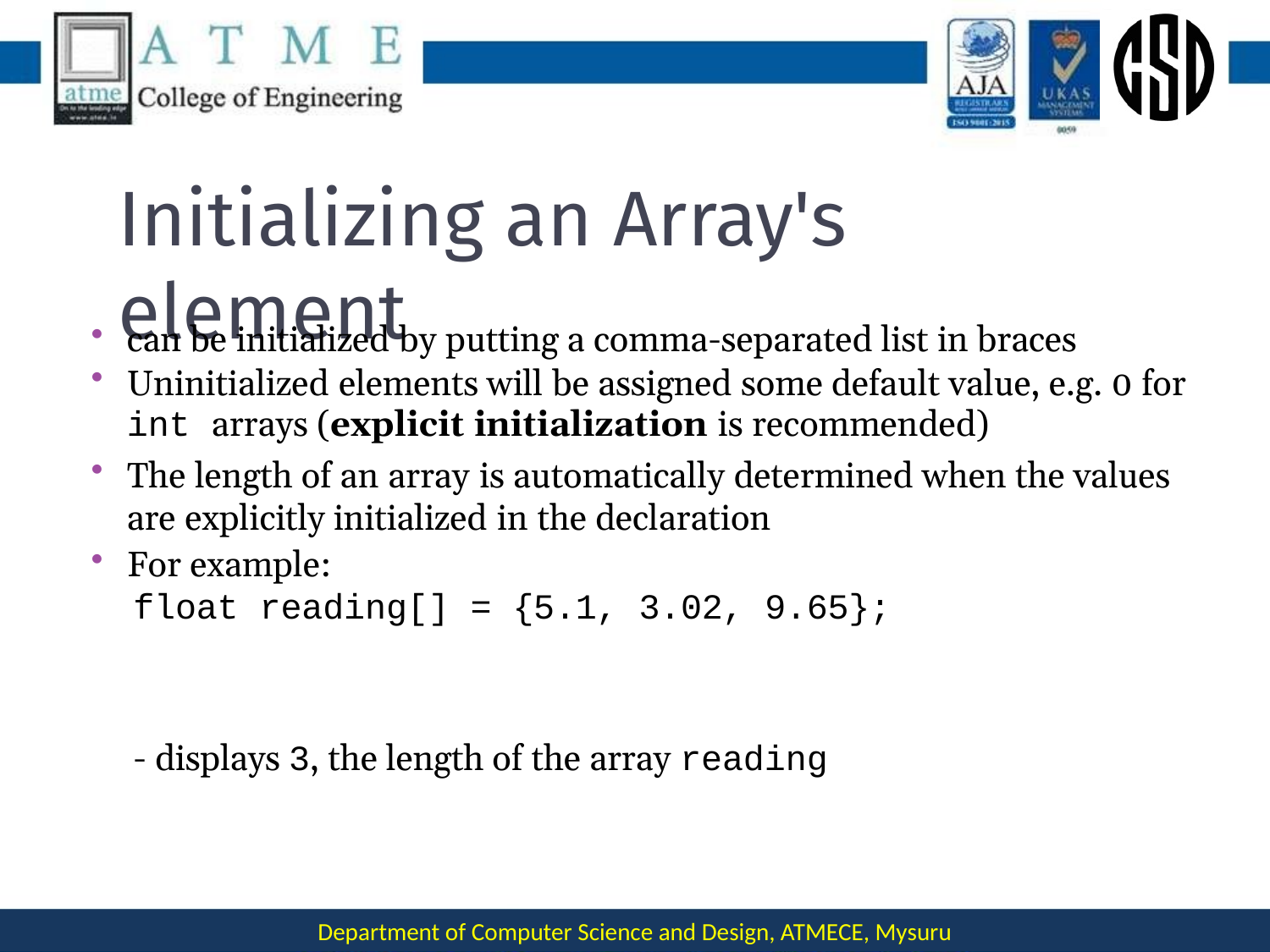

# Initializing an Array's element
can be initialized by putting a comma-separated list in braces
Uninitialized elements will be assigned some default value, e.g. 0 for
int arrays (explicit initialization is recommended)
The length of an array is automatically determined when the values
are explicitly initialized in the declaration
For example:
float reading[] = {5.1, 3.02, 9.65};

- displays 3, the length of the array reading